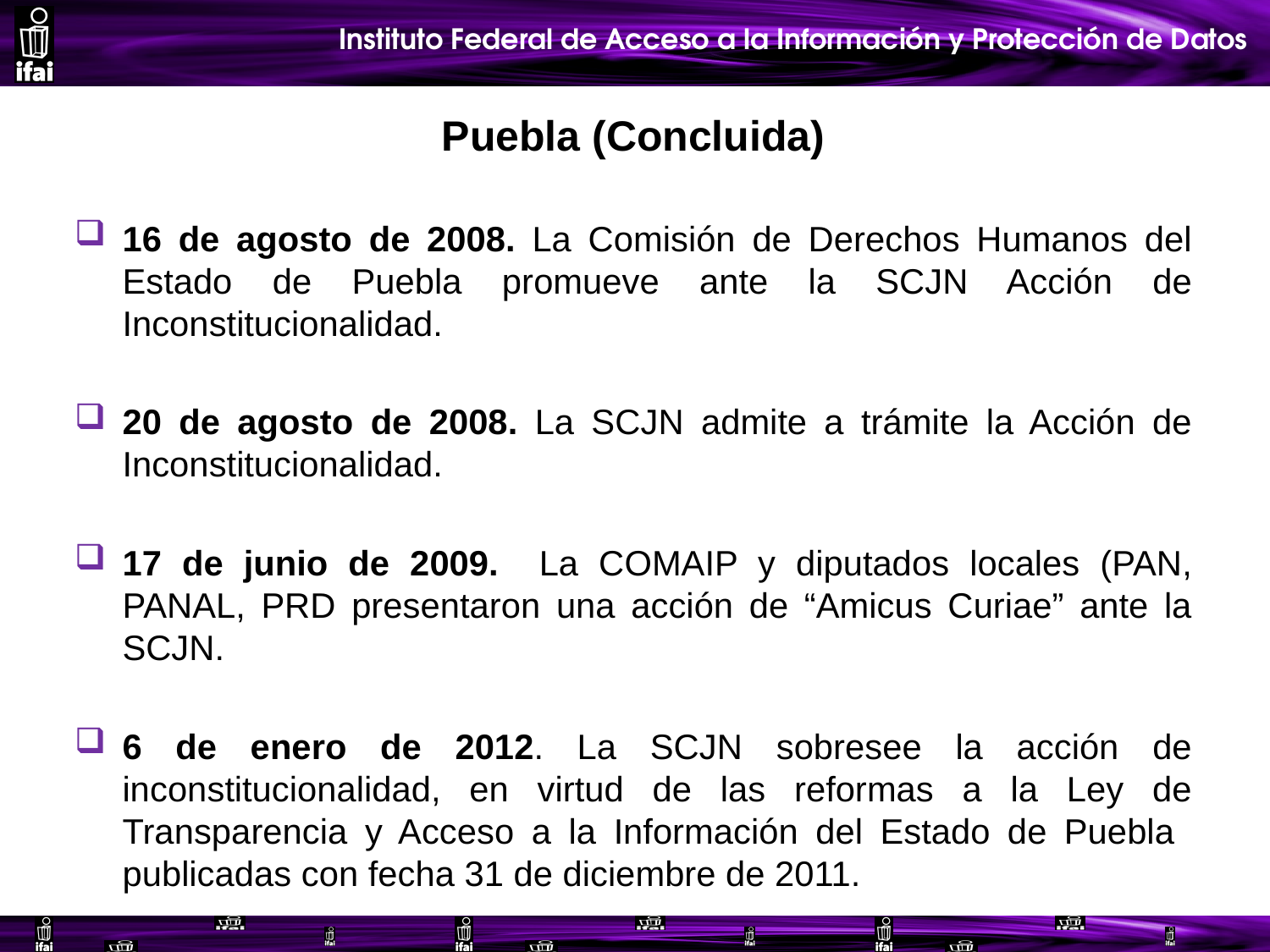

Puebla (Concluida)

16 de agosto de 2008. La Comisión de Derechos Humanos del Estado de Puebla promueve ante la SCJN Acción de Inconstitucionalidad.

20 de agosto de 2008. La SCJN admite a trámite la Acción de Inconstitucionalidad.

17 de junio de 2009.  La COMAIP y diputados locales (PAN, PANAL, PRD presentaron una acción de “Amicus Curiae” ante la SCJN.

6 de enero de 2012. La SCJN sobresee la acción de inconstitucionalidad, en virtud de las reformas a la Ley de Transparencia y Acceso a la Información del Estado de Puebla  publicadas con fecha 31 de diciembre de 2011.